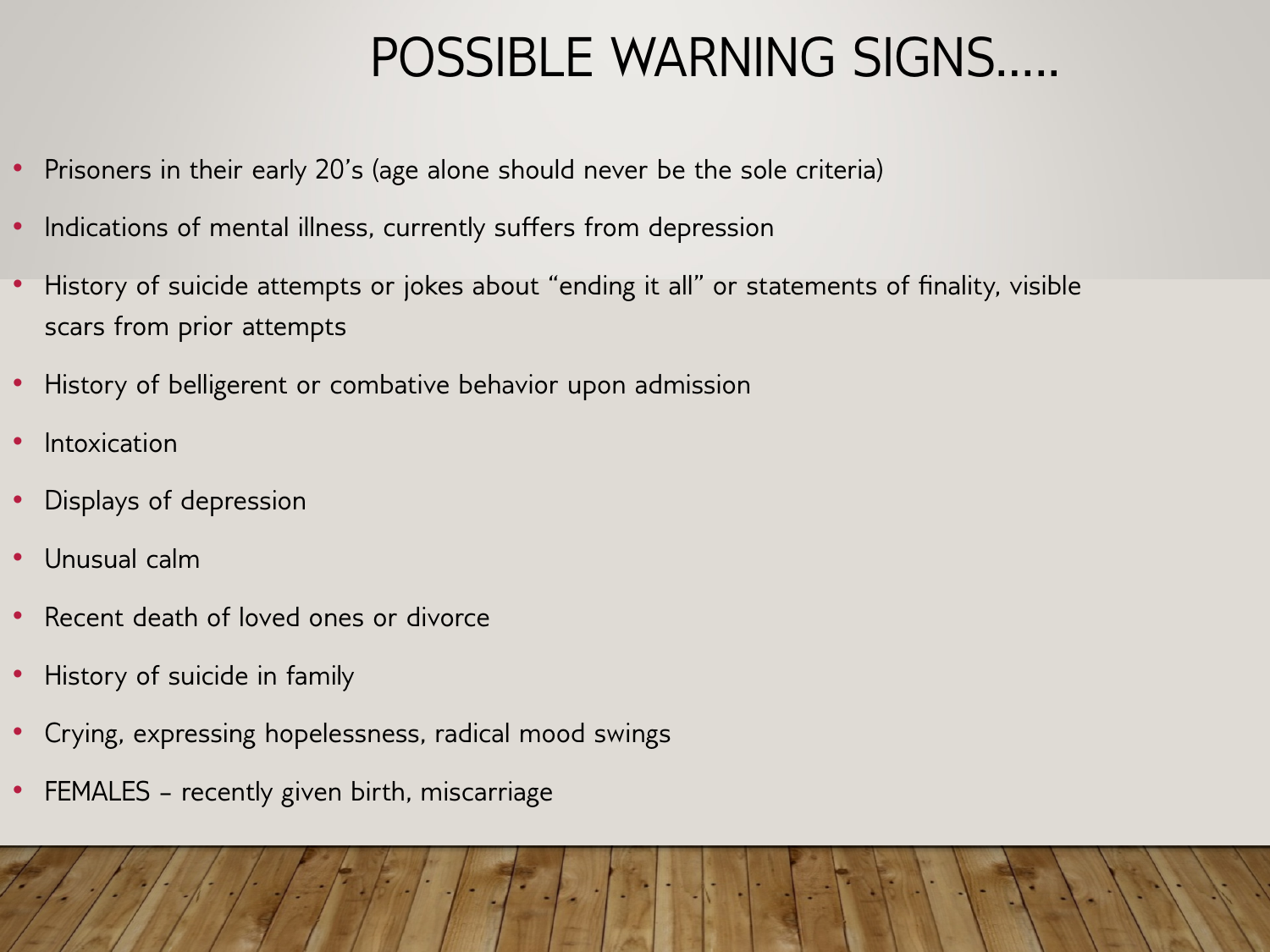

POSSIBLE WARNING SIGNS…..
Prisoners in their early 20’s (age alone should never be the sole criteria)
Indications of mental illness, currently suffers from depression
History of suicide attempts or jokes about “ending it all” or statements of finality, visible scars from prior attempts
History of belligerent or combative behavior upon admission
Intoxication
Displays of depression
Unusual calm
Recent death of loved ones or divorce
History of suicide in family
Crying, expressing hopelessness, radical mood swings
FEMALES – recently given birth, miscarriage